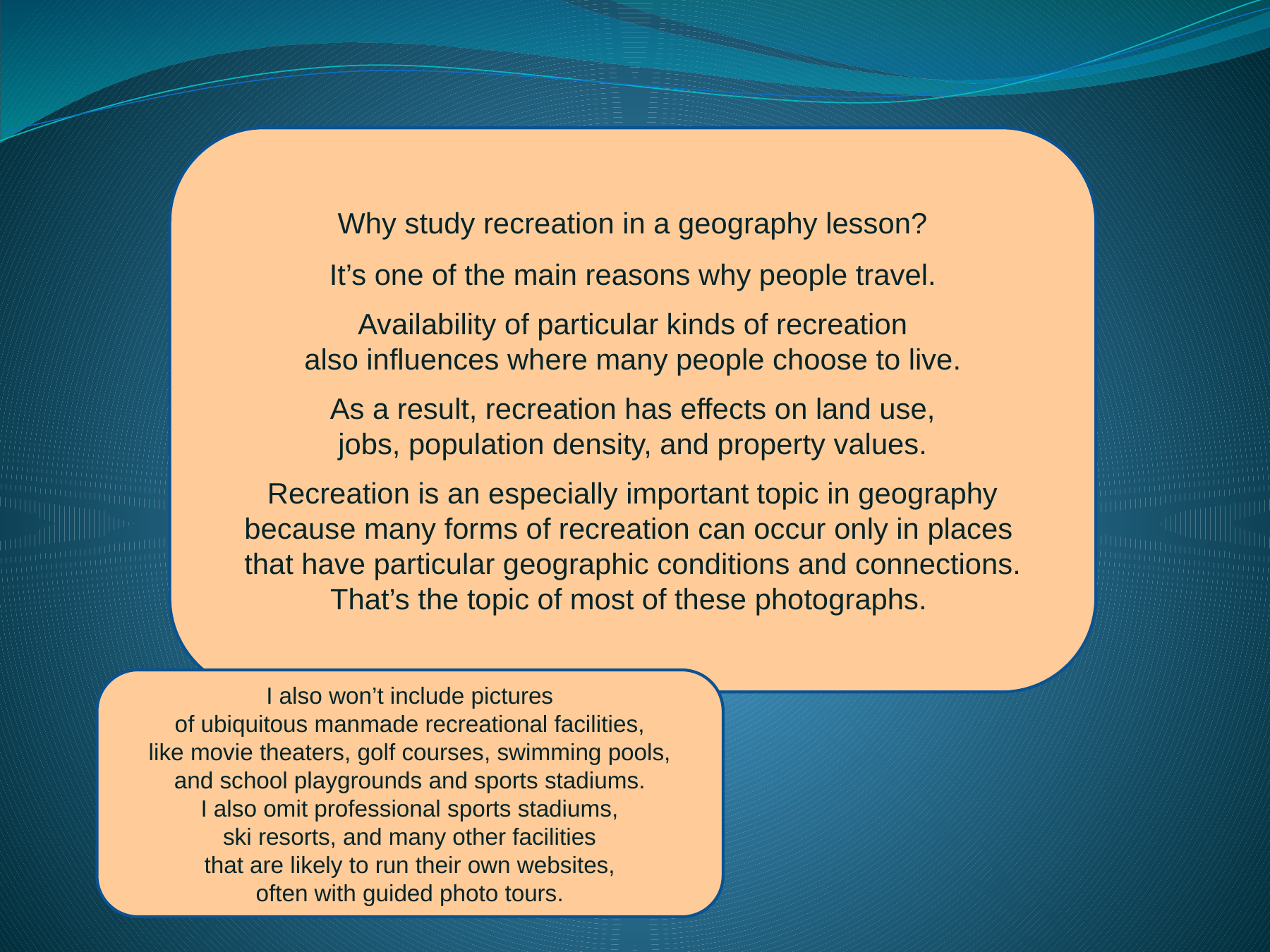

Why study recreation in a geography lesson?

It’s one of the main reasons why people travel.

Availability of particular kinds of recreation
also influences where many people choose to live.

As a result, recreation has effects on land use,
jobs, population density, and property values.

Recreation is an especially important topic in geography
because many forms of recreation can occur only in places
that have particular geographic conditions and connections.
That’s the topic of most of these photographs.
I also won’t include pictures
of ubiquitous manmade recreational facilities,
like movie theaters, golf courses, swimming pools,
and school playgrounds and sports stadiums.
I also omit professional sports stadiums,
ski resorts, and many other facilities
that are likely to run their own websites,
often with guided photo tours.